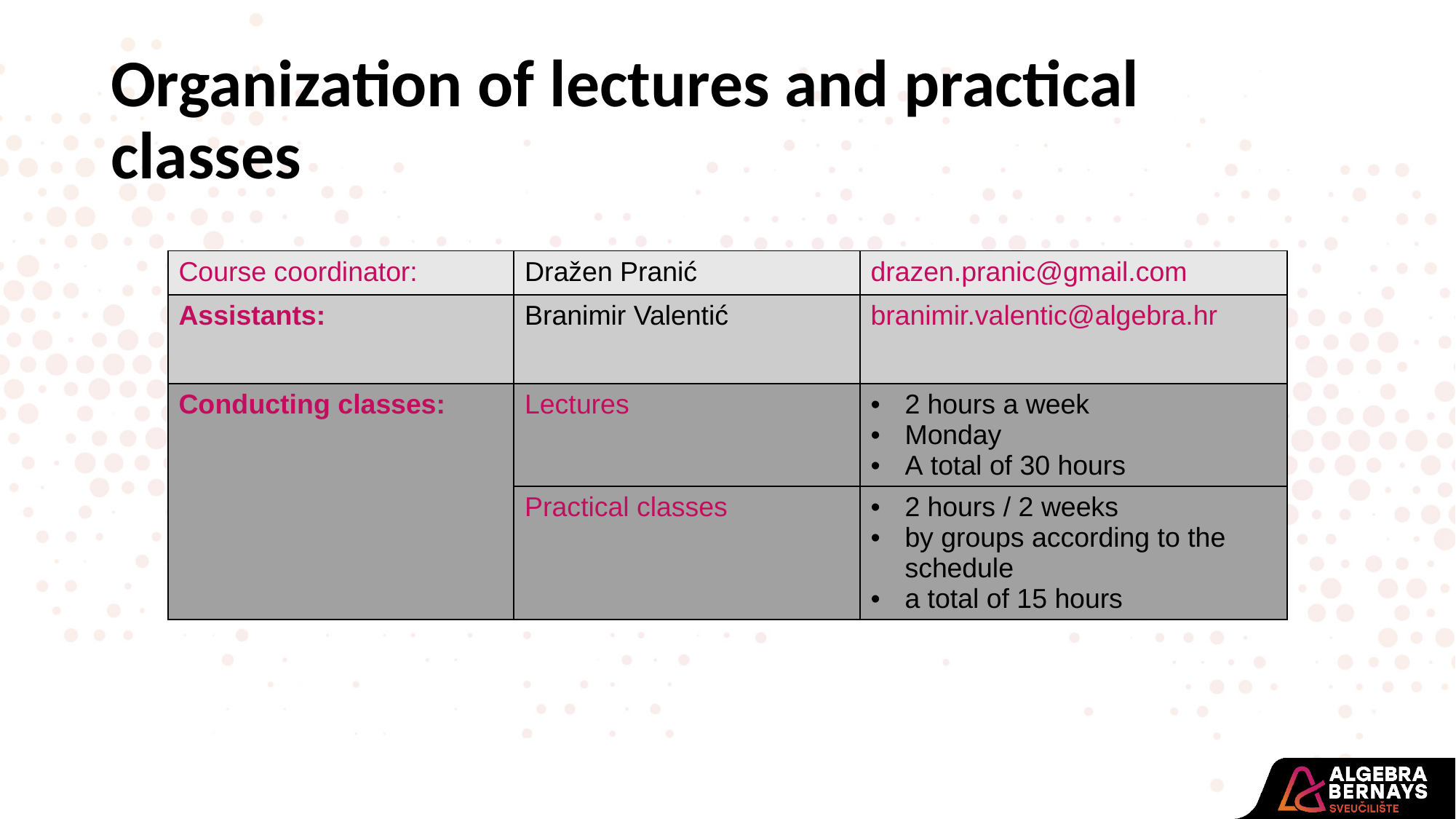

Organization of lectures and practical classes
| Course coordinator: | Dražen Pranić | drazen.pranic@gmail.com |
| --- | --- | --- |
| Assistants: | Branimir Valentić | branimir.valentic@algebra.hr |
| Conducting classes: | Lectures | 2 hours a week Monday A total of 30 hours |
|  | Practical classes | 2 hours / 2 weeks by groups according to the schedule a total of 15 hours |